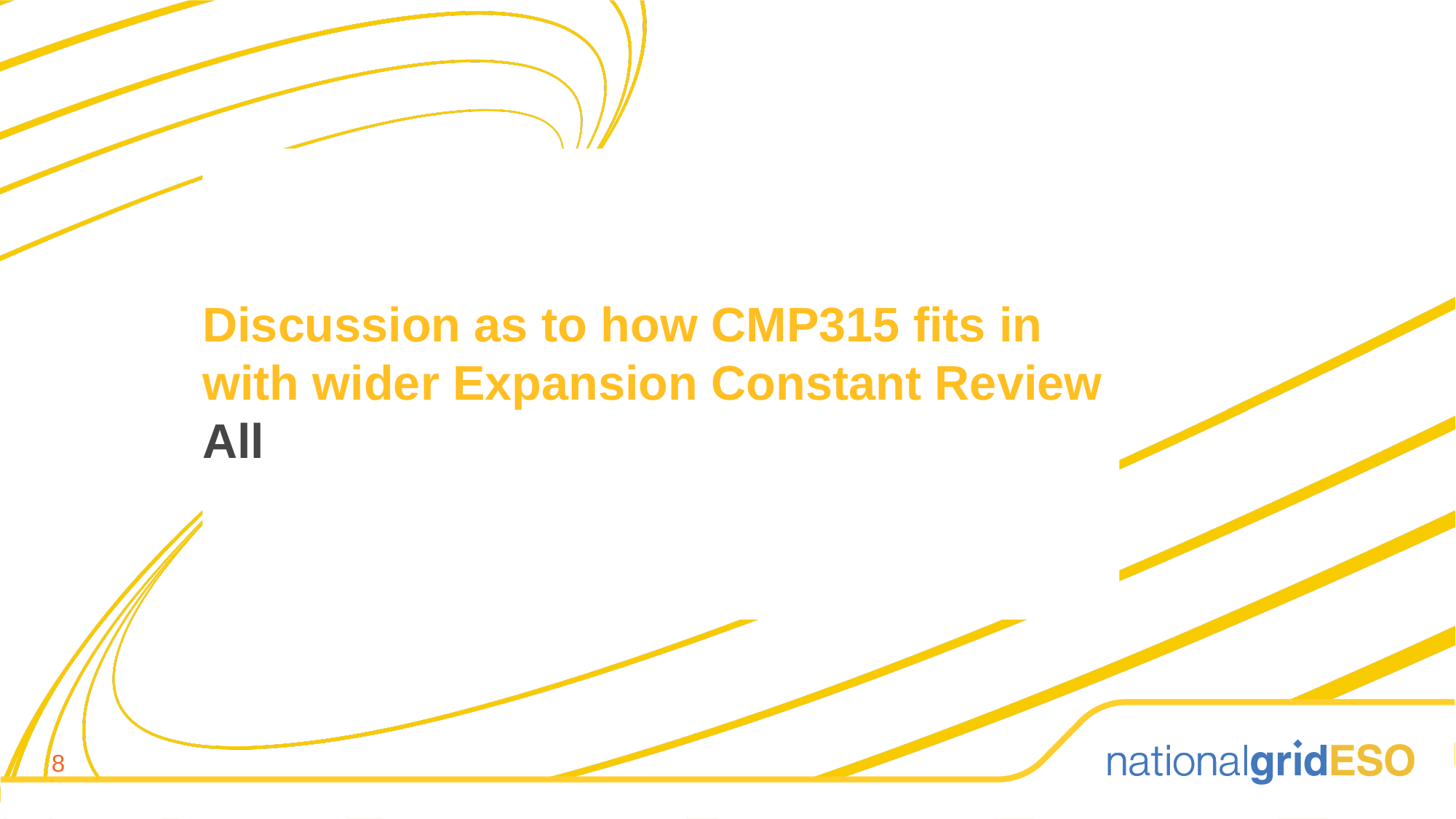

Discussion as to how CMP315 fits in with wider Expansion Constant Review All